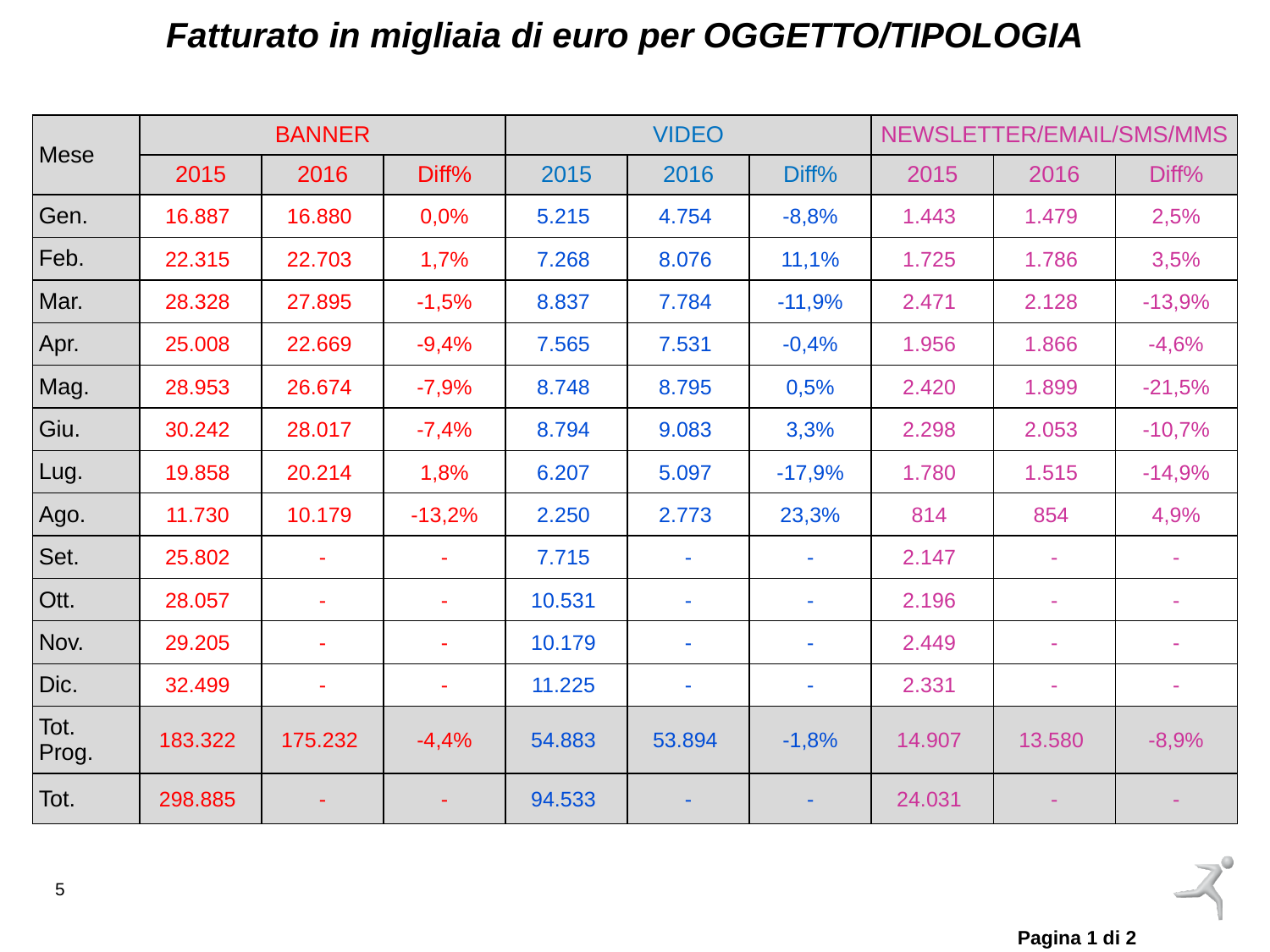

Fatturato in migliaia di euro per OGGETTO/TIPOLOGIA

| Mese | BANNER |  |  | VIDEO |  |  | NEWSLETTER/EMAIL/SMS/MMS |  |  |
| --- | --- | --- | --- | --- | --- | --- | --- | --- | --- |
|  | 2015 | 2016 | Diff% | 2015 | 2016 | Diff% | 2015 | 2016 | Diff% |
| Gen. | 16.887 | 16.880 | 0,0% | 5.215 | 4.754 | -8,8% | 1.443 | 1.479 | 2,5% |
| Feb. | 22.315 | 22.703 | 1,7% | 7.268 | 8.076 | 11,1% | 1.725 | 1.786 | 3,5% |
| Mar. | 28.328 | 27.895 | -1,5% | 8.837 | 7.784 | -11,9% | 2.471 | 2.128 | -13,9% |
| Apr. | 25.008 | 22.669 | -9,4% | 7.565 | 7.531 | -0,4% | 1.956 | 1.866 | -4,6% |
| Mag. | 28.953 | 26.674 | -7,9% | 8.748 | 8.795 | 0,5% | 2.420 | 1.899 | -21,5% |
| Giu. | 30.242 | 28.017 | -7,4% | 8.794 | 9.083 | 3,3% | 2.298 | 2.053 | -10,7% |
| Lug. | 19.858 | 20.214 | 1,8% | 6.207 | 5.097 | -17,9% | 1.780 | 1.515 | -14,9% |
| Ago. | 11.730 | 10.179 | -13,2% | 2.250 | 2.773 | 23,3% | 814 | 854 | 4,9% |
| Set. | 25.802 | - | - | 7.715 | - | - | 2.147 | - | - |
| Ott. | 28.057 | - | - | 10.531 | - | - | 2.196 | - | - |
| Nov. | 29.205 | - | - | 10.179 | - | - | 2.449 | - | - |
| Dic. | 32.499 | - | - | 11.225 | - | - | 2.331 | - | - |
| Tot. Prog. | 183.322 | 175.232 | -4,4% | 54.883 | 53.894 | -1,8% | 14.907 | 13.580 | -8,9% |
| Tot. | 298.885 | - | - | 94.533 | - | - | 24.031 | - | - |
Pagina 1 di 2